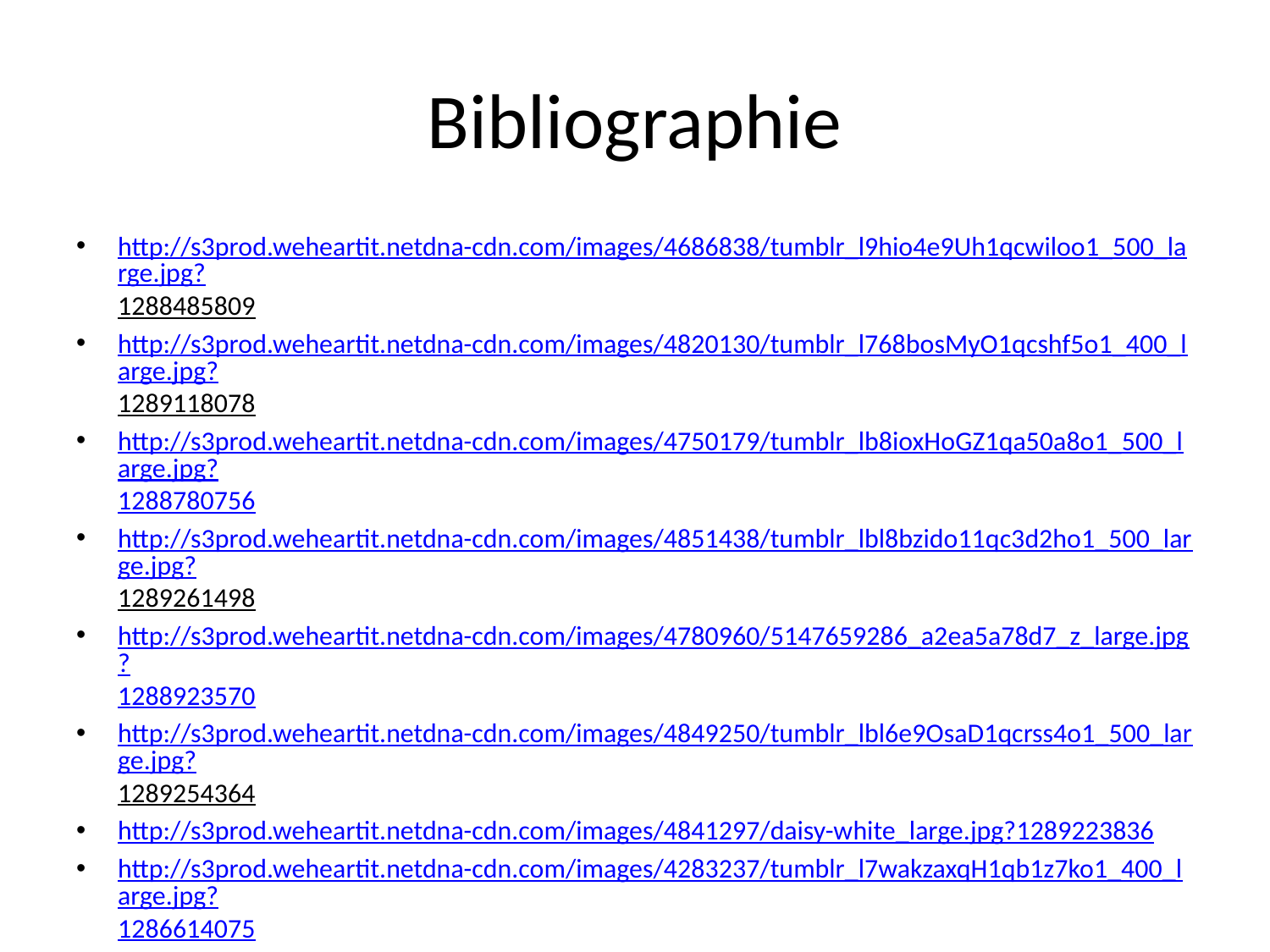

# Bibliographie
http://s3prod.weheartit.netdna-cdn.com/images/4686838/tumblr_l9hio4e9Uh1qcwiloo1_500_large.jpg?1288485809
http://s3prod.weheartit.netdna-cdn.com/images/4820130/tumblr_l768bosMyO1qcshf5o1_400_large.jpg?1289118078
http://s3prod.weheartit.netdna-cdn.com/images/4750179/tumblr_lb8ioxHoGZ1qa50a8o1_500_large.jpg?1288780756
http://s3prod.weheartit.netdna-cdn.com/images/4851438/tumblr_lbl8bzido11qc3d2ho1_500_large.jpg?1289261498
http://s3prod.weheartit.netdna-cdn.com/images/4780960/5147659286_a2ea5a78d7_z_large.jpg?1288923570
http://s3prod.weheartit.netdna-cdn.com/images/4849250/tumblr_lbl6e9OsaD1qcrss4o1_500_large.jpg?1289254364
http://s3prod.weheartit.netdna-cdn.com/images/4841297/daisy-white_large.jpg?1289223836
http://s3prod.weheartit.netdna-cdn.com/images/4283237/tumblr_l7wakzaxqH1qb1z7ko1_400_large.jpg?1286614075
http://s3prod.weheartit.netdna-cdn.com/images/4798993/tumblr_lbfzf29GWd1qevxw8o1_500_large.jpg?1289011519